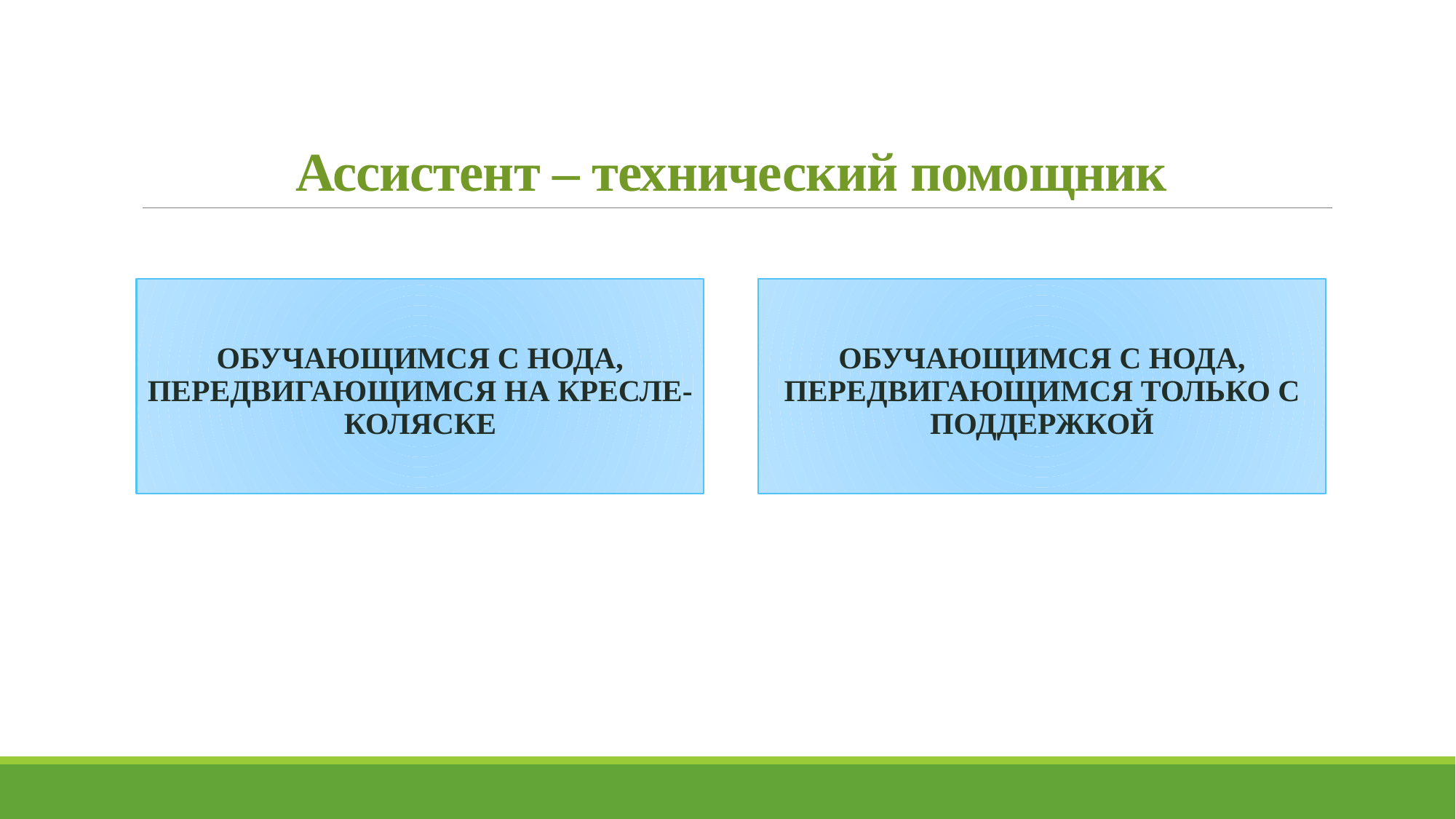

# Ассистент – технический помощник

Обучающимся с НОДА, передвигающимся на кресле-коляске

Обучающимся с НОДА, передвигающимся только с поддержкой